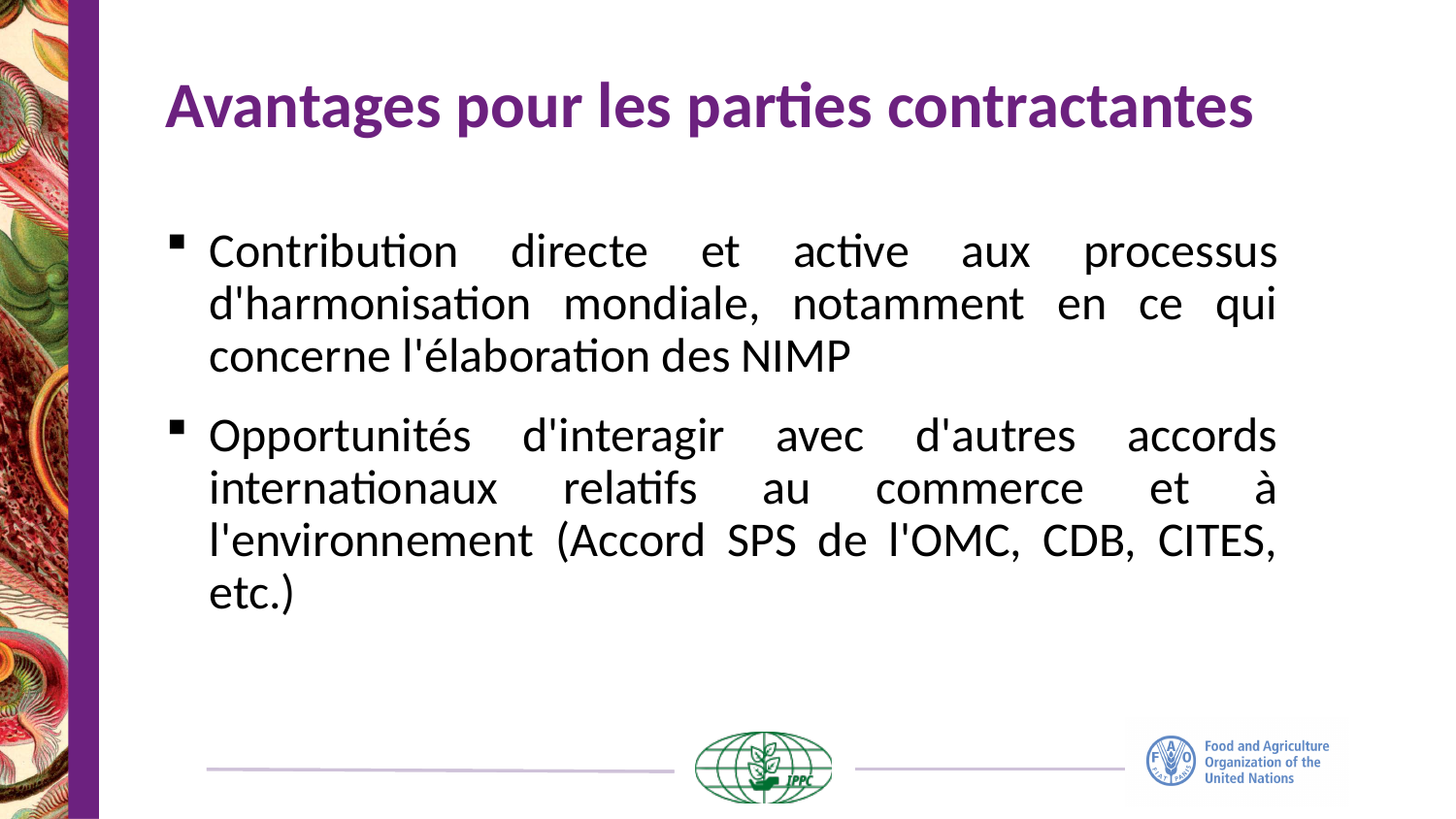

# Avantages pour les parties contractantes
Contribution directe et active aux processus d'harmonisation mondiale, notamment en ce qui concerne l'élaboration des NIMP
Opportunités d'interagir avec d'autres accords internationaux relatifs au commerce et à l'environnement (Accord SPS de l'OMC, CDB, CITES, etc.)